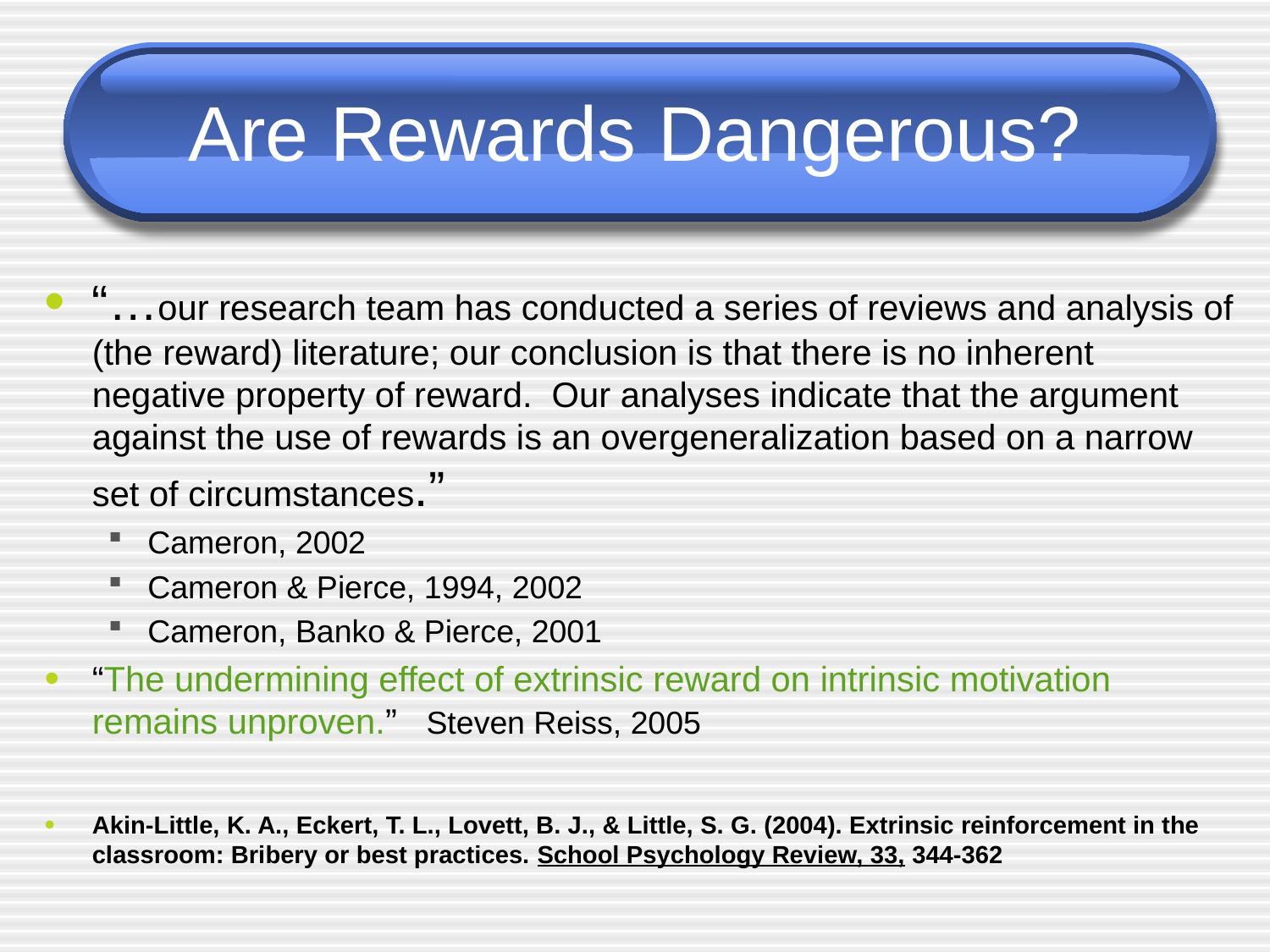

# Are Rewards Dangerous?
“…our research team has conducted a series of reviews and analysis of (the reward) literature; our conclusion is that there is no inherent negative property of reward.  Our analyses indicate that the argument against the use of rewards is an overgeneralization based on a narrow set of circumstances.”
Cameron, 2002
Cameron & Pierce, 1994, 2002
Cameron, Banko & Pierce, 2001
“The undermining effect of extrinsic reward on intrinsic motivation remains unproven.”   Steven Reiss, 2005

Akin-Little, K. A., Eckert, T. L., Lovett, B. J., & Little, S. G. (2004). Extrinsic reinforcement in the classroom: Bribery or best practices. School Psychology Review, 33, 344-362